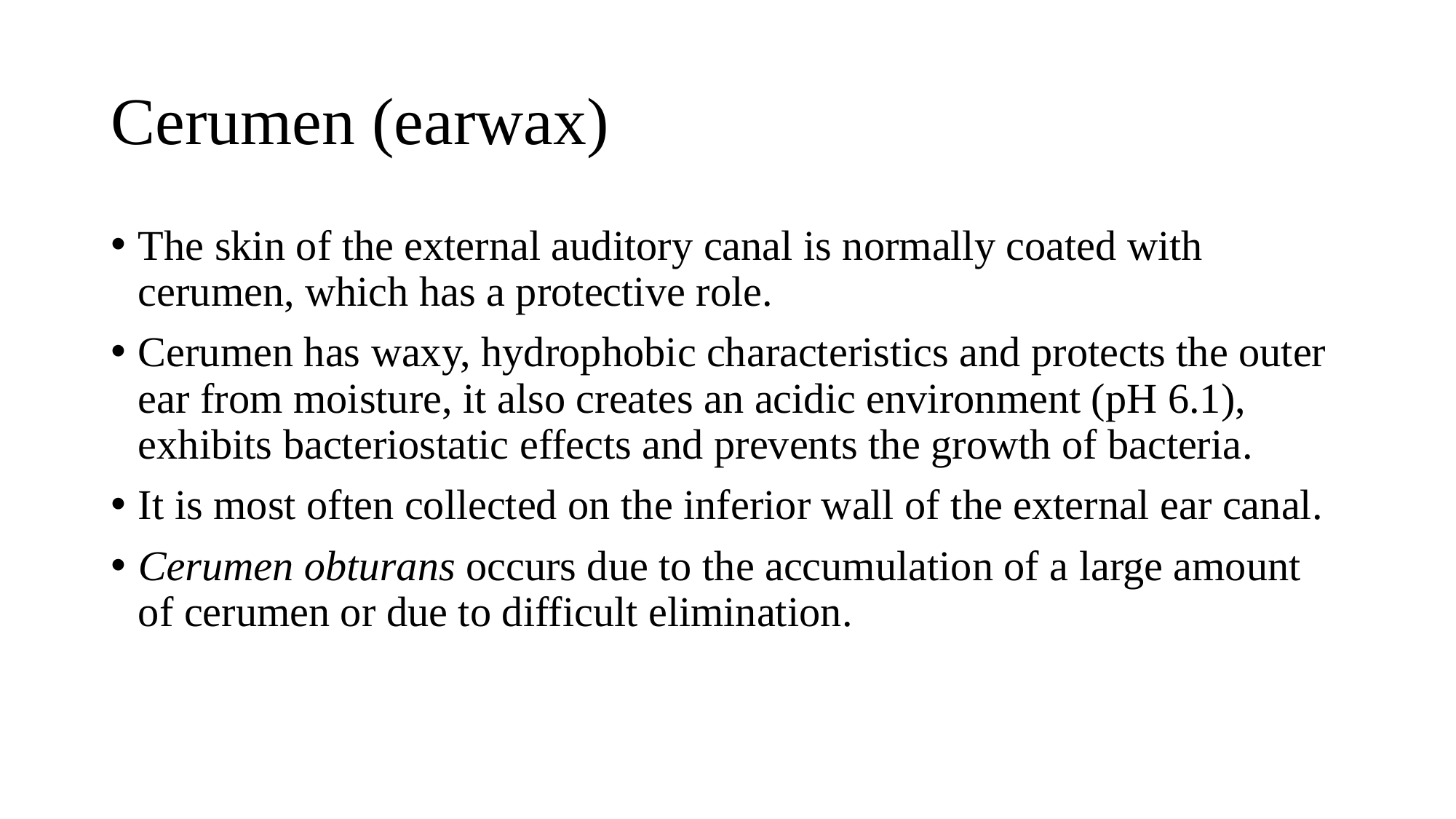

# Cerumen (earwax)
The skin of the external auditory canal is normally coated with cerumen, which has a protective role.
Cerumen has waxy, hydrophobic characteristics and protects the outer ear from moisture, it also creates an acidic environment (pH 6.1), exhibits bacteriostatic effects and prevents the growth of bacteria.
It is most often collected on the inferior wall of the external ear canal.
Cerumen obturans occurs due to the accumulation of a large amount of cerumen or due to difficult elimination.